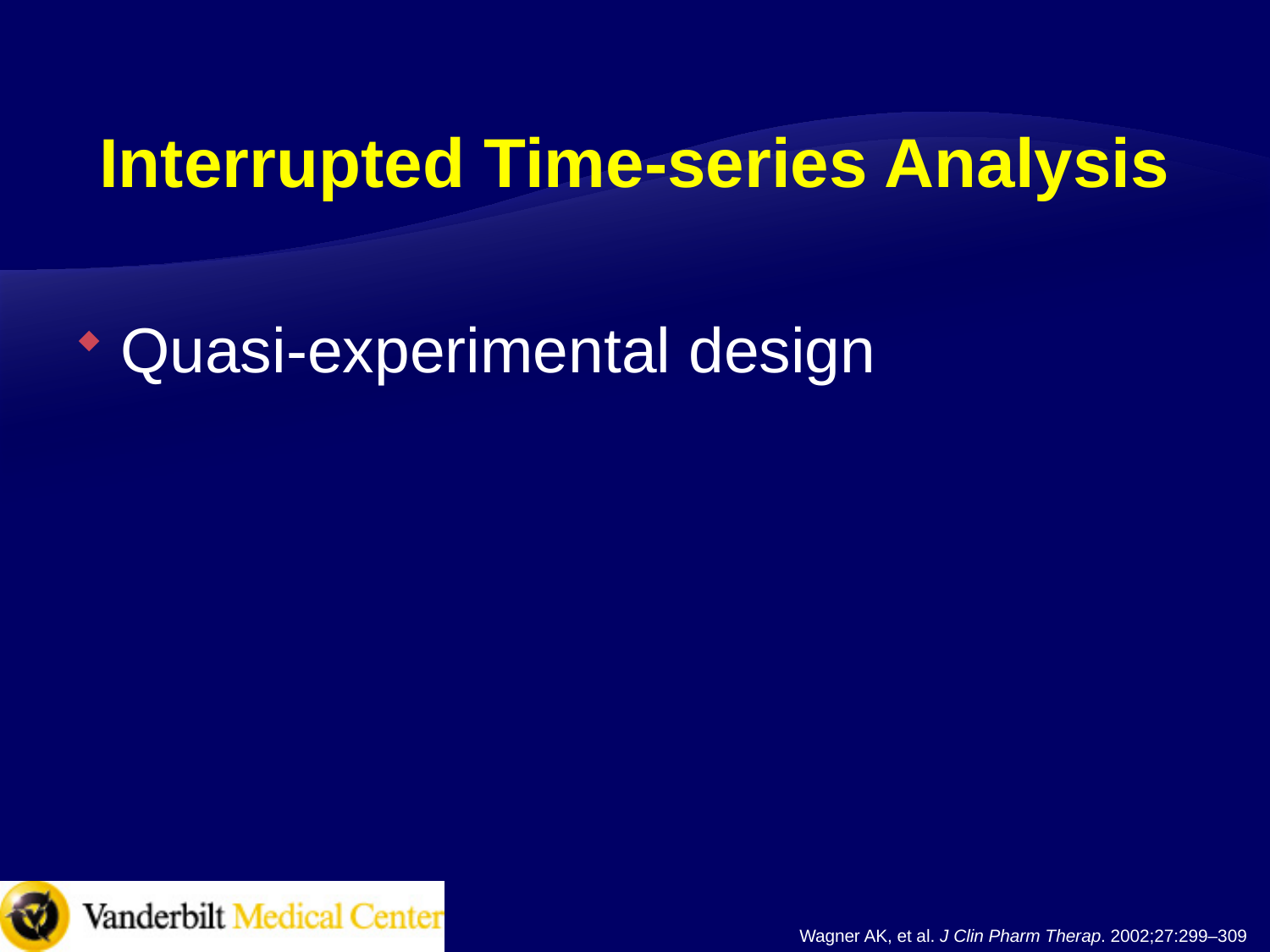

# Interrupted Time-series Analysis
Quasi-experimental design

Wagner AK, et al. J Clin Pharm Therap. 2002;27:299–309